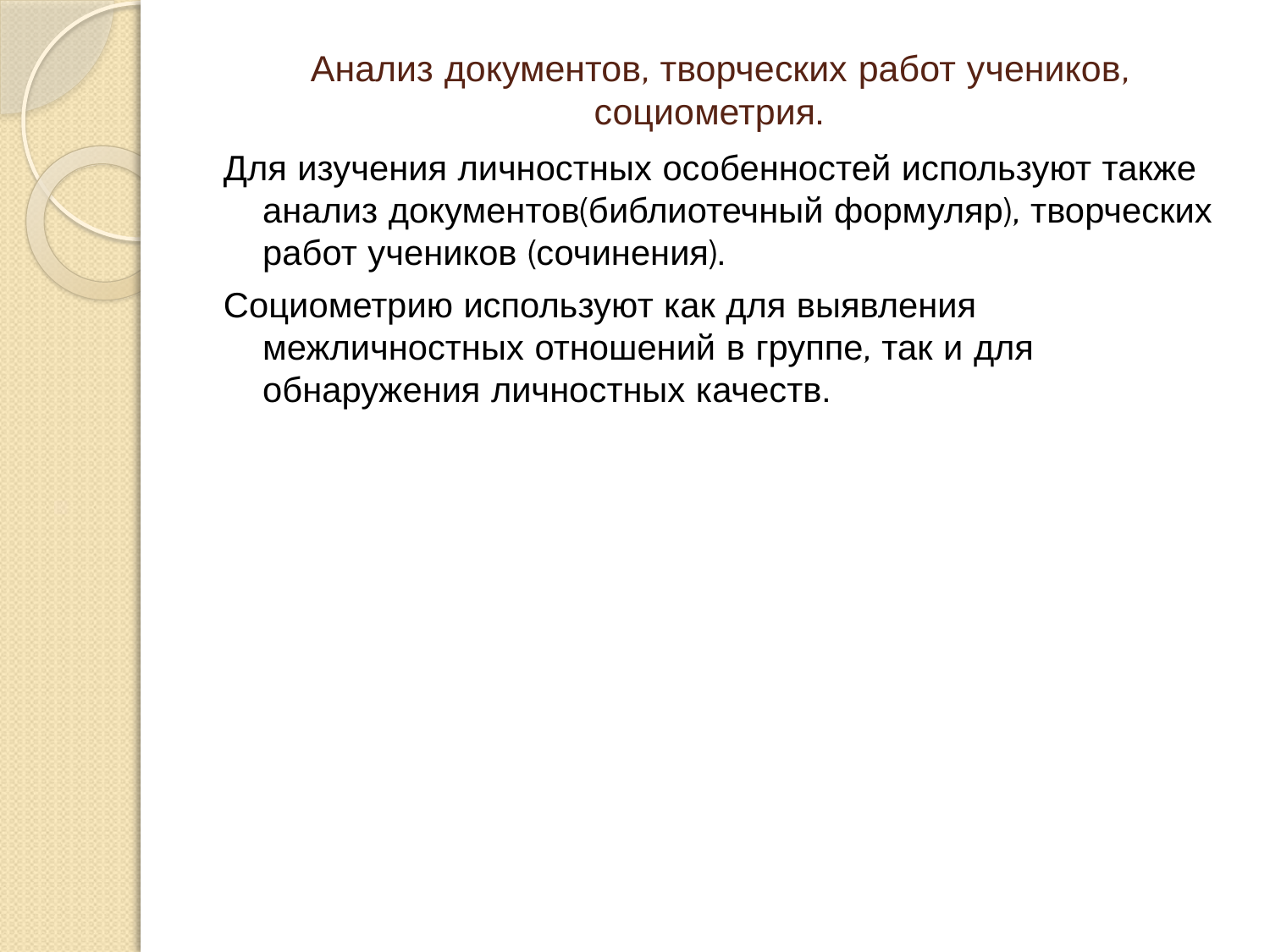

# Анализ документов, творческих работ учеников, социометрия.
Для изучения личностных особенностей используют также анализ документов(библиотечный формуляр), творческих работ учеников (сочинения).
Социометрию используют как для выявления межличностных отношений в группе, так и для обнаружения личностных качеств.